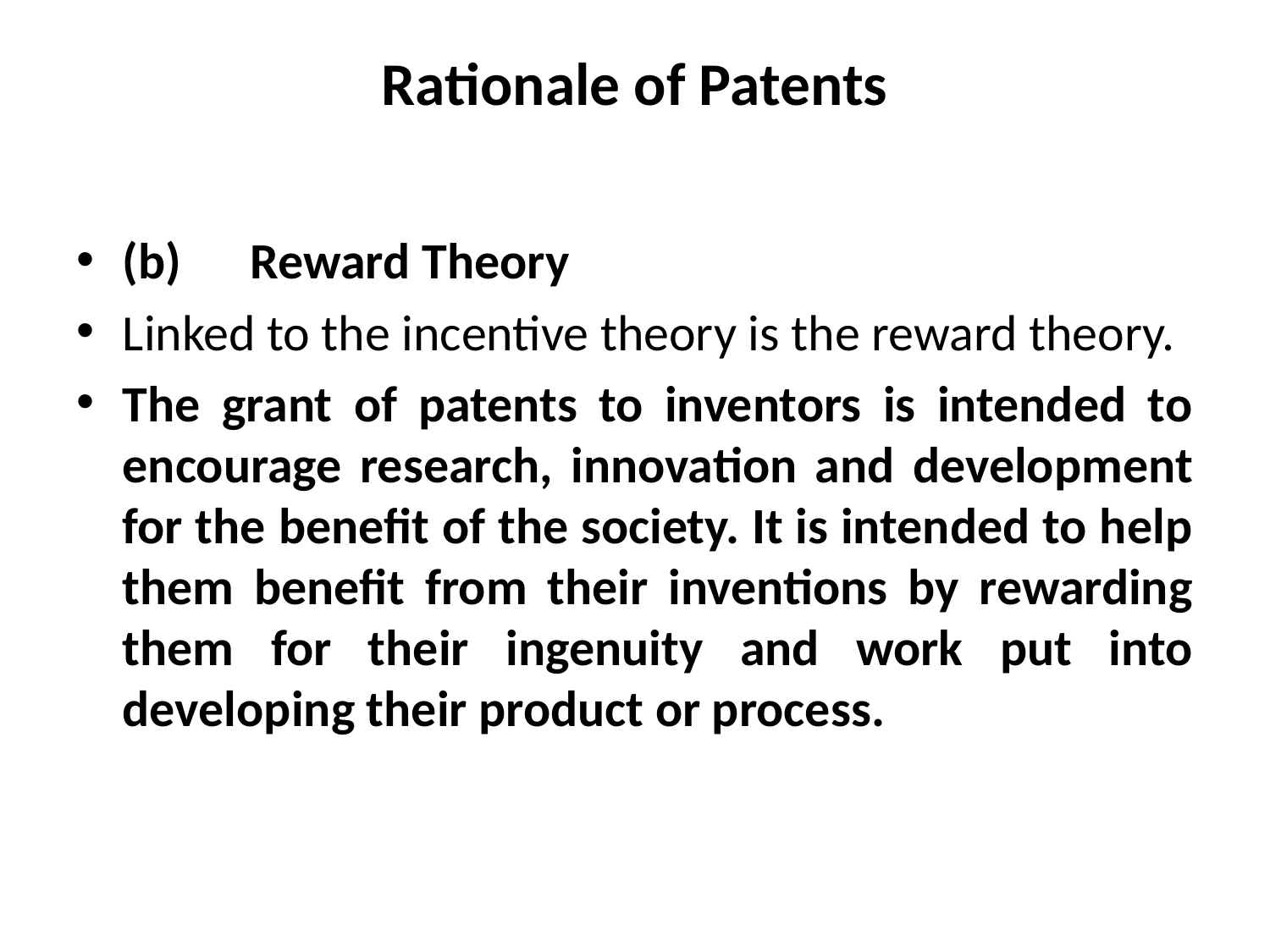

# Rationale of Patents
(b)      Reward Theory
Linked to the incentive theory is the reward theory.
The grant of patents to inventors is intended to encourage research, innovation and development for the benefit of the society. It is intended to help them benefit from their inventions by rewarding them for their ingenuity and work put into developing their product or process.